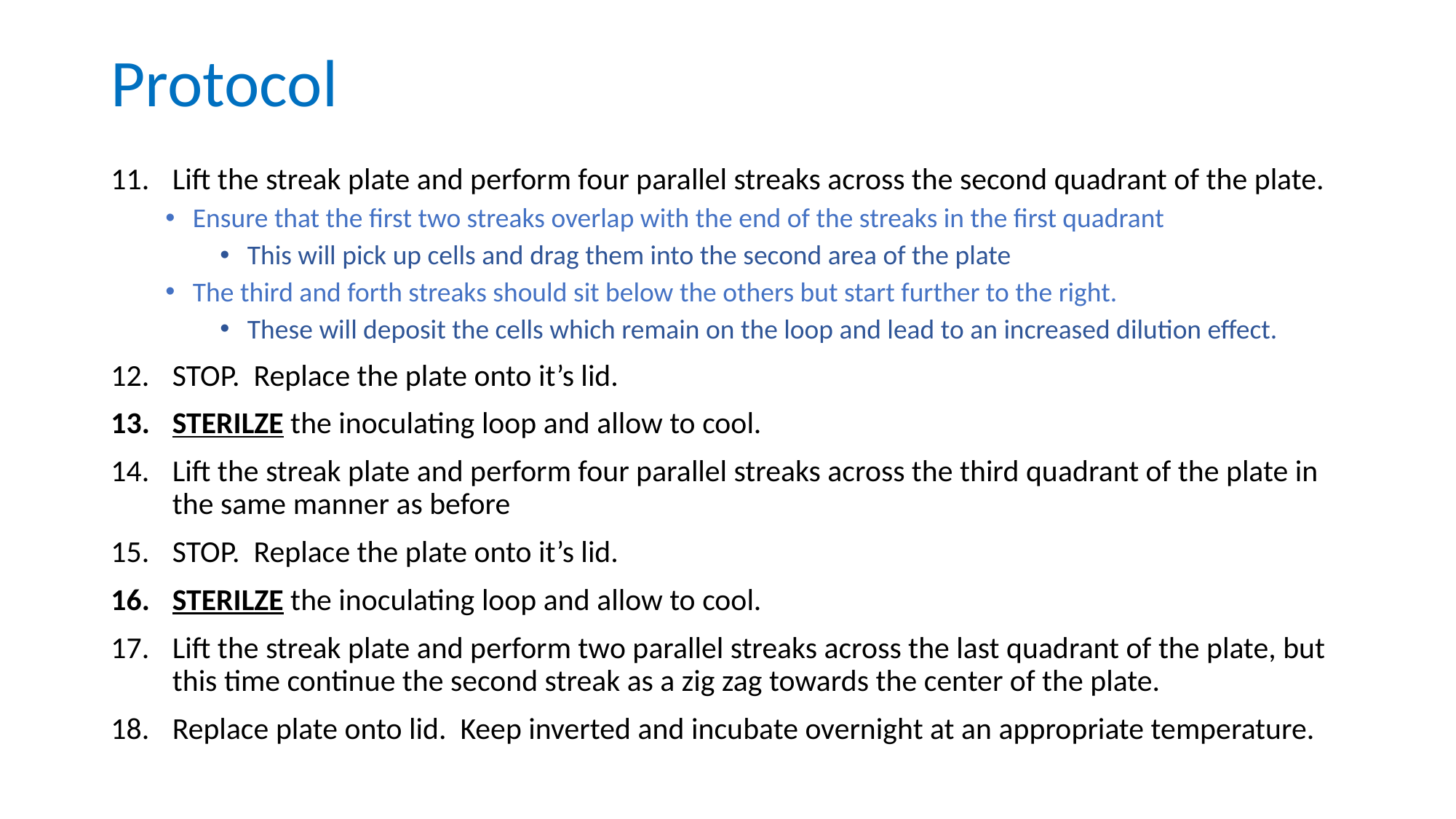

# Protocol
Lift the streak plate and perform four parallel streaks across the second quadrant of the plate.
Ensure that the first two streaks overlap with the end of the streaks in the first quadrant
This will pick up cells and drag them into the second area of the plate
The third and forth streaks should sit below the others but start further to the right.
These will deposit the cells which remain on the loop and lead to an increased dilution effect.
STOP.  Replace the plate onto it’s lid.
STERILZE the inoculating loop and allow to cool.
Lift the streak plate and perform four parallel streaks across the third quadrant of the plate in the same manner as before
STOP.  Replace the plate onto it’s lid.
STERILZE the inoculating loop and allow to cool.
Lift the streak plate and perform two parallel streaks across the last quadrant of the plate, but this time continue the second streak as a zig zag towards the center of the plate.
Replace plate onto lid.  Keep inverted and incubate overnight at an appropriate temperature.